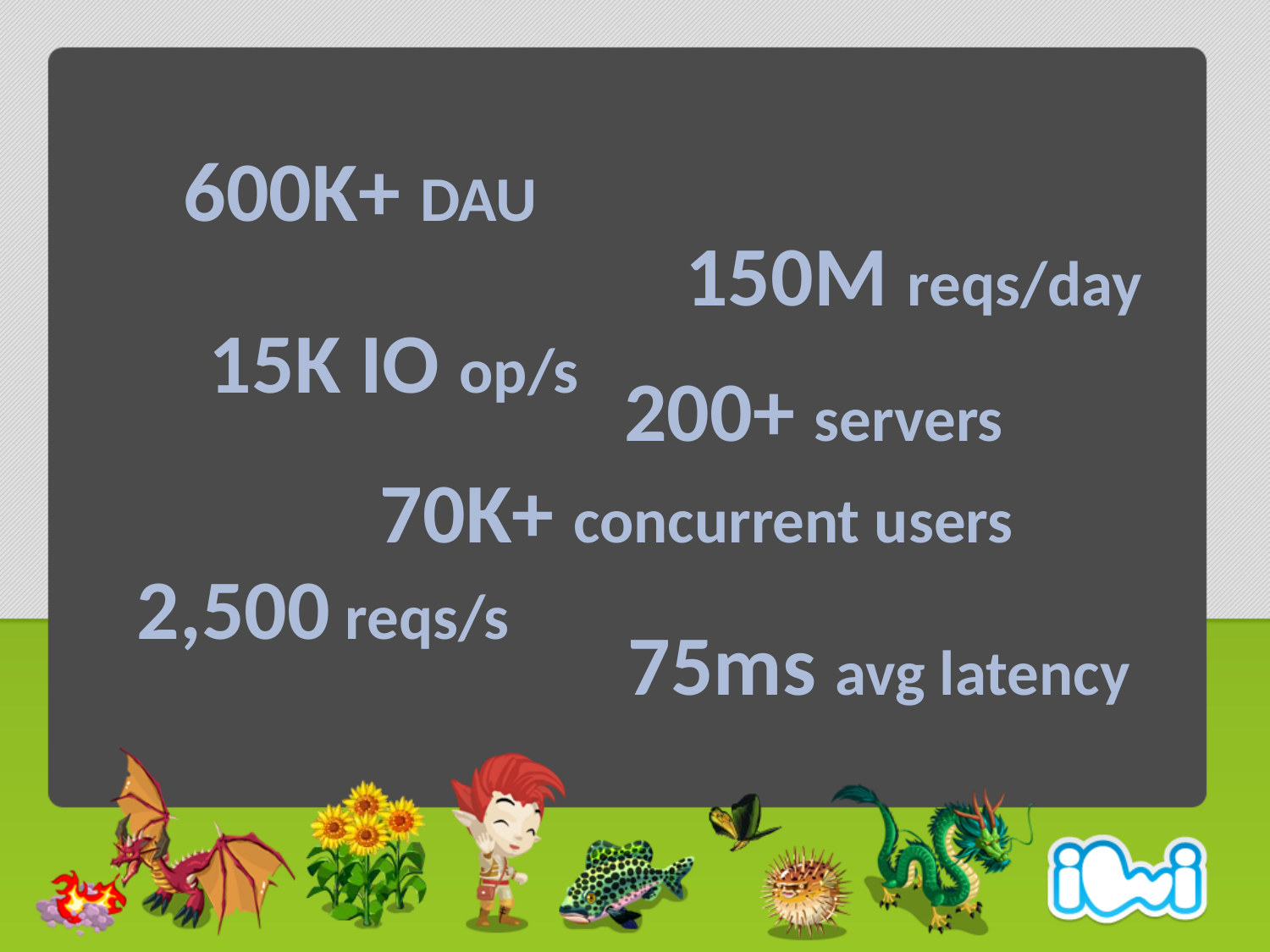

600K+ DAU
150M reqs/day
15K IO op/s
200+ servers
70K+ concurrent users
2,500 reqs/s
75ms avg latency